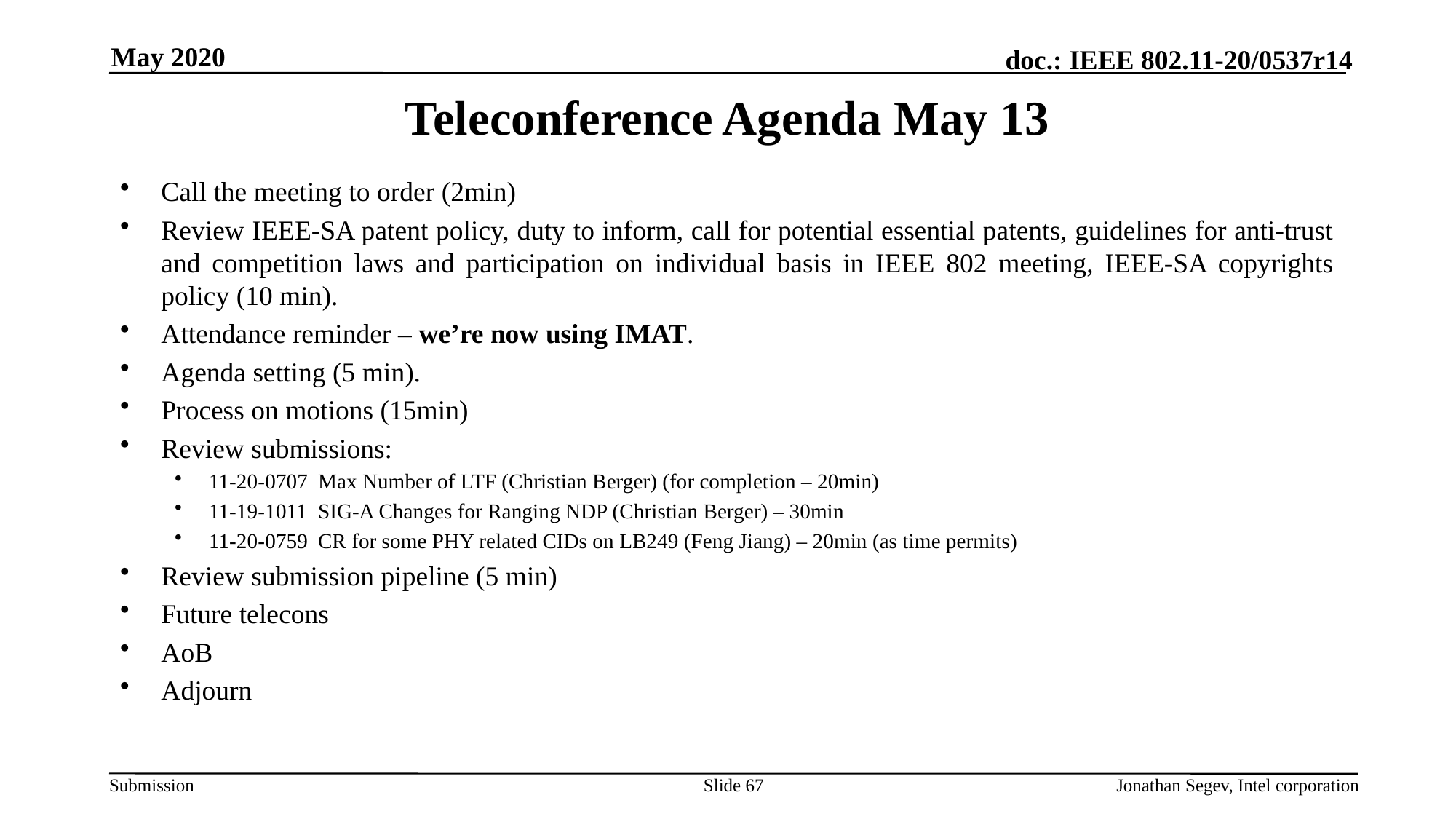

May 2020
# Teleconference Agenda May 13
Call the meeting to order (2min)
Review IEEE-SA patent policy, duty to inform, call for potential essential patents, guidelines for anti-trust and competition laws and participation on individual basis in IEEE 802 meeting, IEEE-SA copyrights policy (10 min).
Attendance reminder – we’re now using IMAT.
Agenda setting (5 min).
Process on motions (15min)
Review submissions:
11-20-0707 	Max Number of LTF (Christian Berger) (for completion – 20min)
11-19-1011 	SIG-A Changes for Ranging NDP (Christian Berger) – 30min
11-20-0759 	CR for some PHY related CIDs on LB249 (Feng Jiang) – 20min (as time permits)
Review submission pipeline (5 min)
Future telecons
AoB
Adjourn

Slide 67
Jonathan Segev, Intel corporation